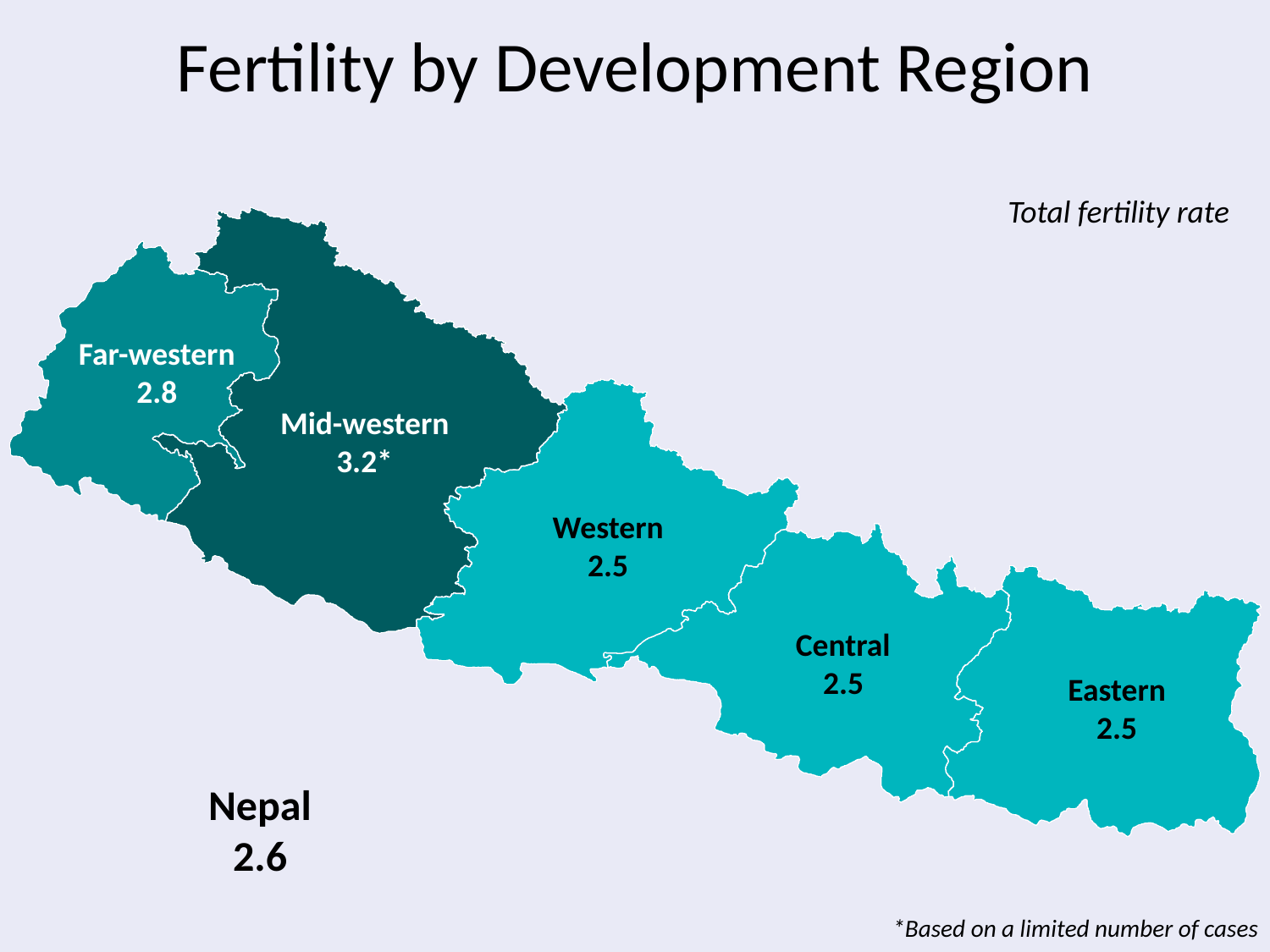

Fertility by Development Region

Total fertility rate
Far-western
2.8
Mid-western
3.2*
Western
2.5
Central
2.5
Eastern
2.5
Nepal
2.6
*Based on a limited number of cases